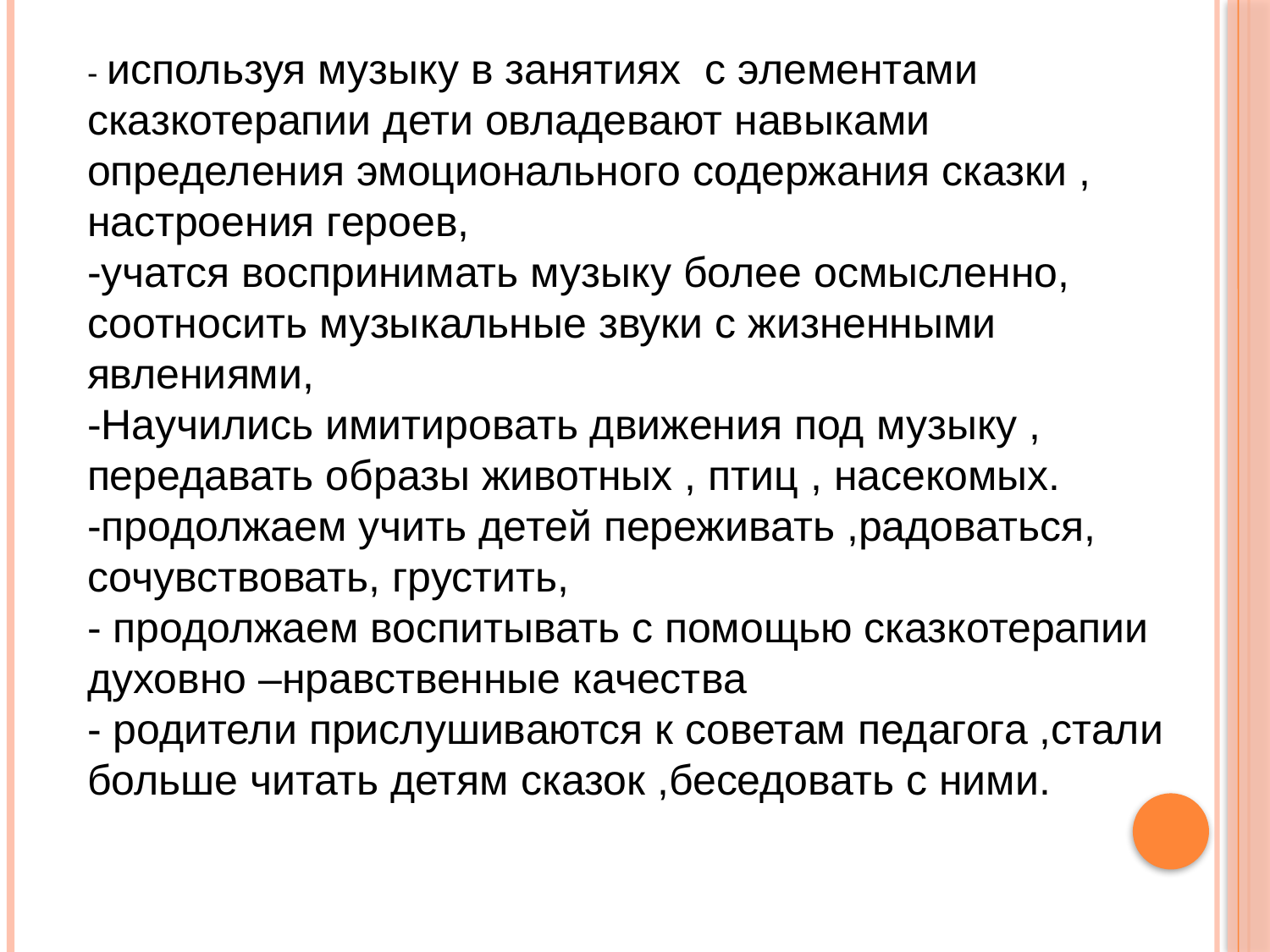

- используя музыку в занятиях  с элементами сказкотерапии дети овладевают навыками определения эмоционального содержания сказки , настроения героев,
-учатся воспринимать музыку более осмысленно, соотносить музыкальные звуки с жизненными явлениями,
-Научились имитировать движения под музыку , передавать образы животных , птиц , насекомых.
-продолжаем учить детей переживать ,радоваться, сочувствовать, грустить,
- продолжаем воспитывать с помощью сказкотерапии духовно –нравственные качества
- родители прислушиваются к советам педагога ,стали больше читать детям сказок ,беседовать с ними.